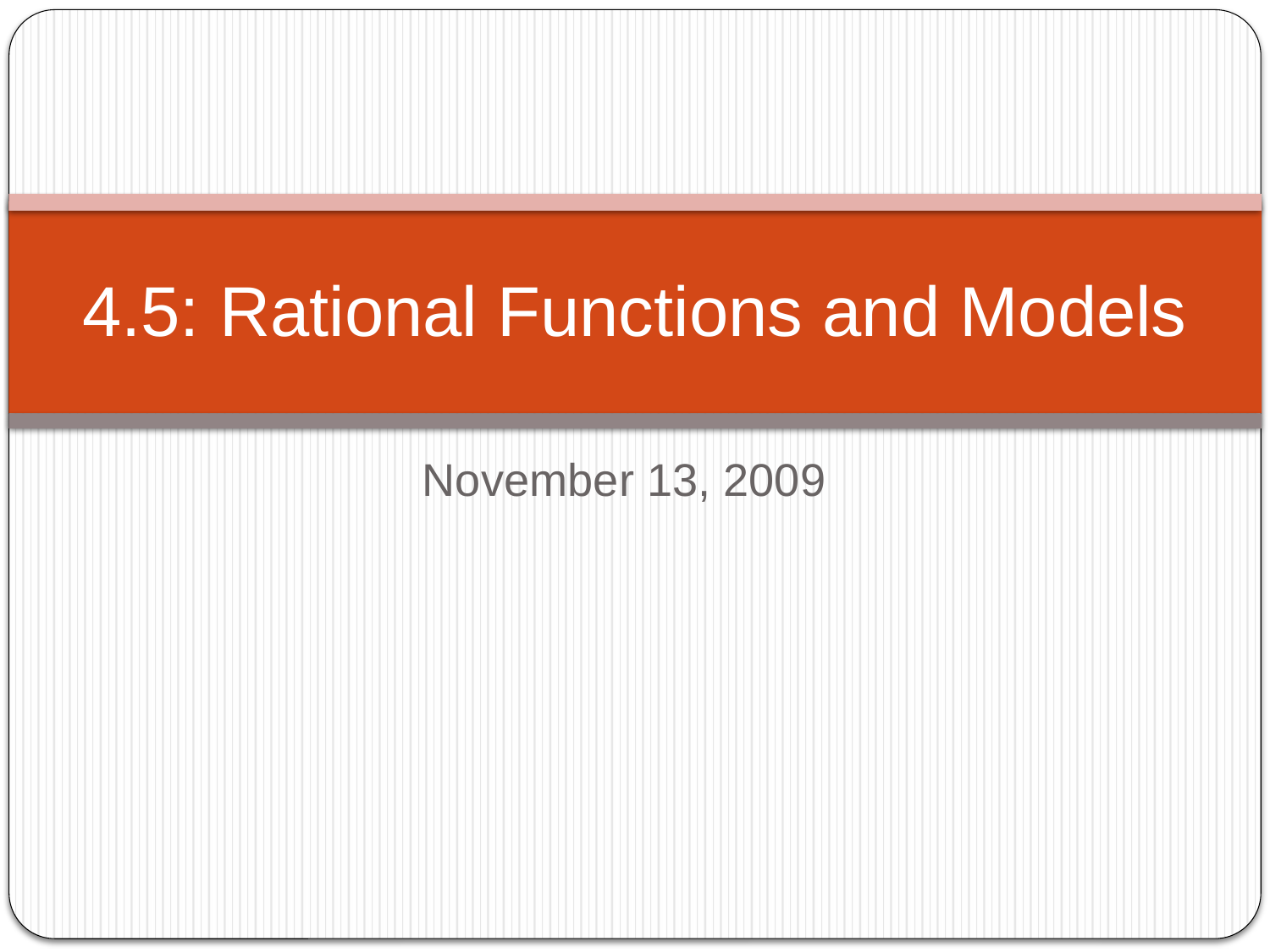

# 4.5: Rational Functions and Models
November 13, 2009